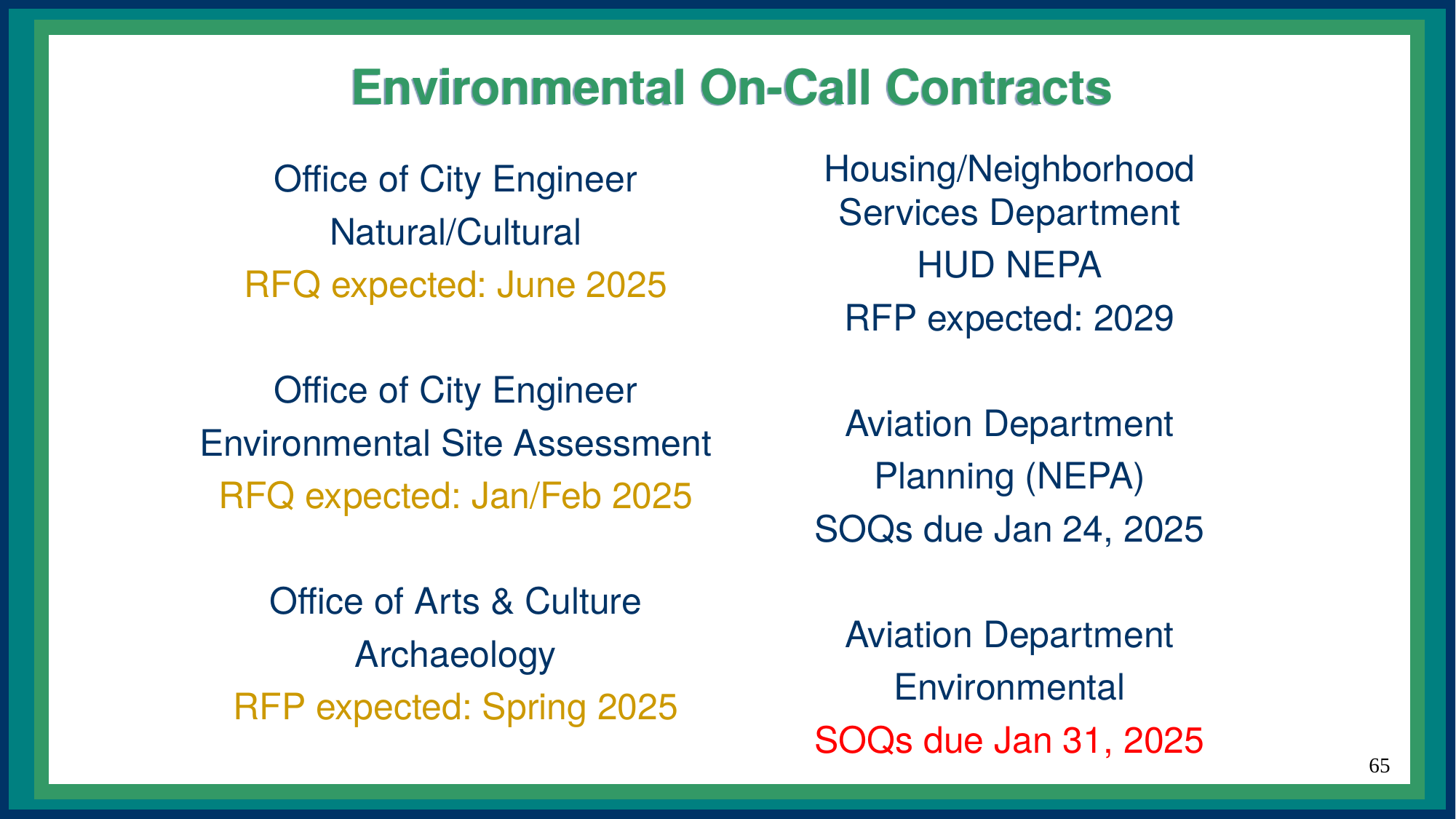

# Environmental On-Call Contracts
Housing/Neighborhood Services Department
HUD NEPA
RFP expected: 2029

Aviation Department
Planning (NEPA)
SOQs due Jan 24, 2025

Aviation Department
Environmental
SOQs due Jan 31, 2025

Office of City Engineer
Natural/Cultural
RFQ expected: June 2025

Office of City Engineer
Environmental Site Assessment
RFQ expected: Jan/Feb 2025

Office of Arts & Culture
Archaeology
RFP expected: Spring 2025

65